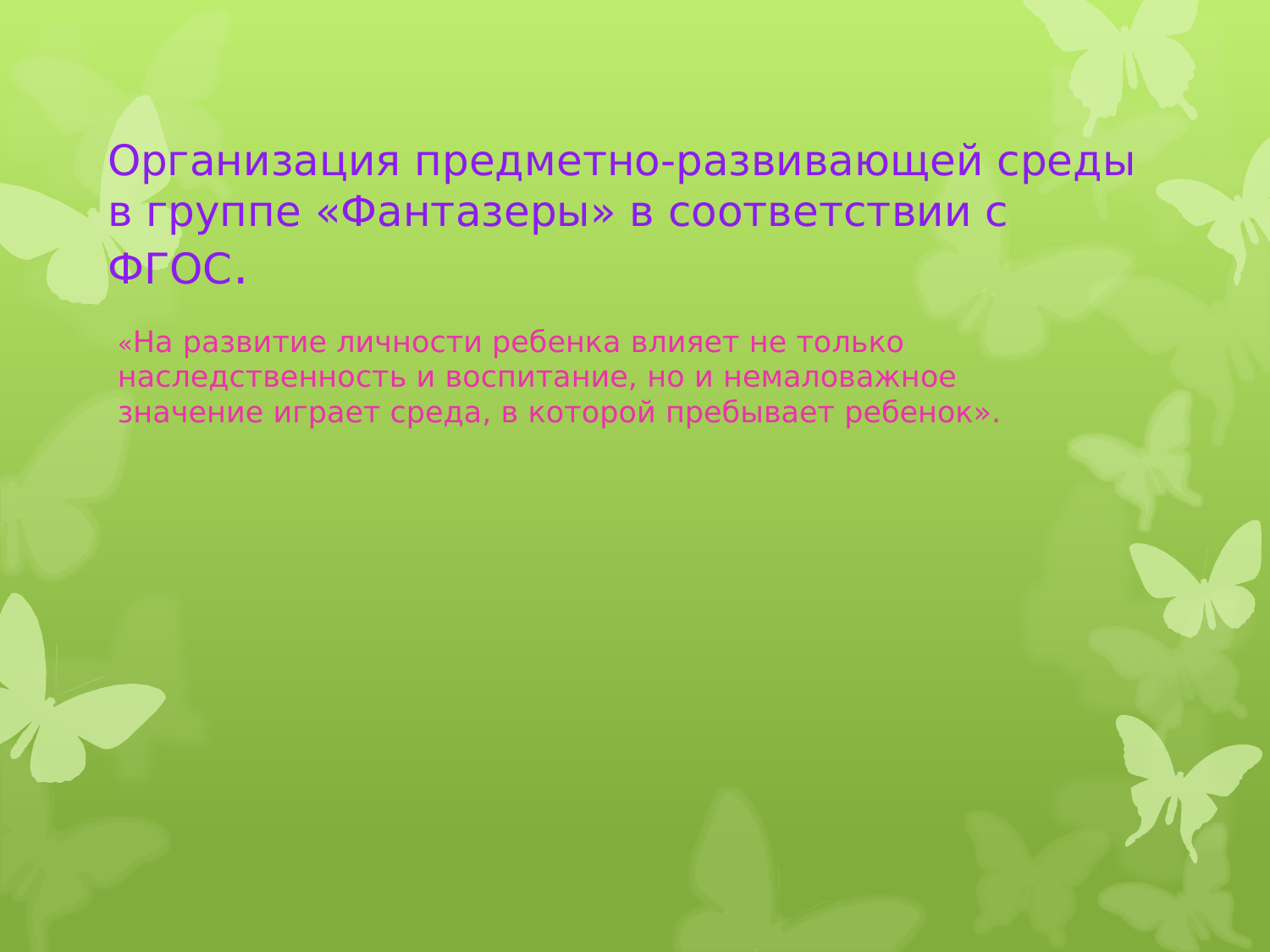

# Организация предметно-развивающей среды в группе «Фантазеры» в соответствии с ФГОС.
«На развитие личности ребенка влияет не только наследственность и воспитание, но и немаловажное значение играет среда, в которой пребывает ребенок».